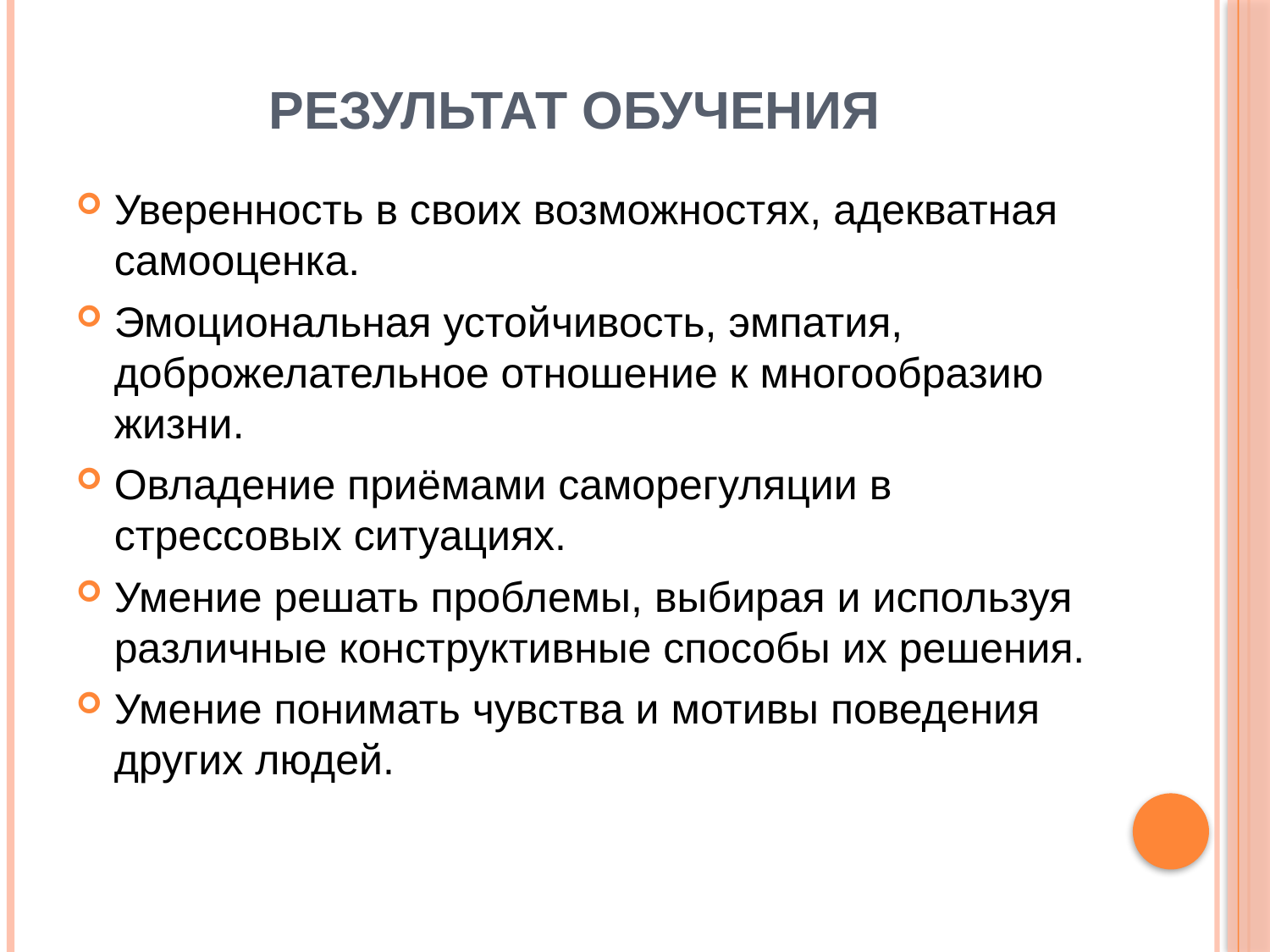

# Результат обучения
Уверенность в своих возможностях, адекватная самооценка.
Эмоциональная устойчивость, эмпатия, доброжелательное отношение к многообразию жизни.
Овладение приёмами саморегуляции в стрессовых ситуациях.
Умение решать проблемы, выбирая и используя различные конструктивные способы их решения.
Умение понимать чувства и мотивы поведения других людей.